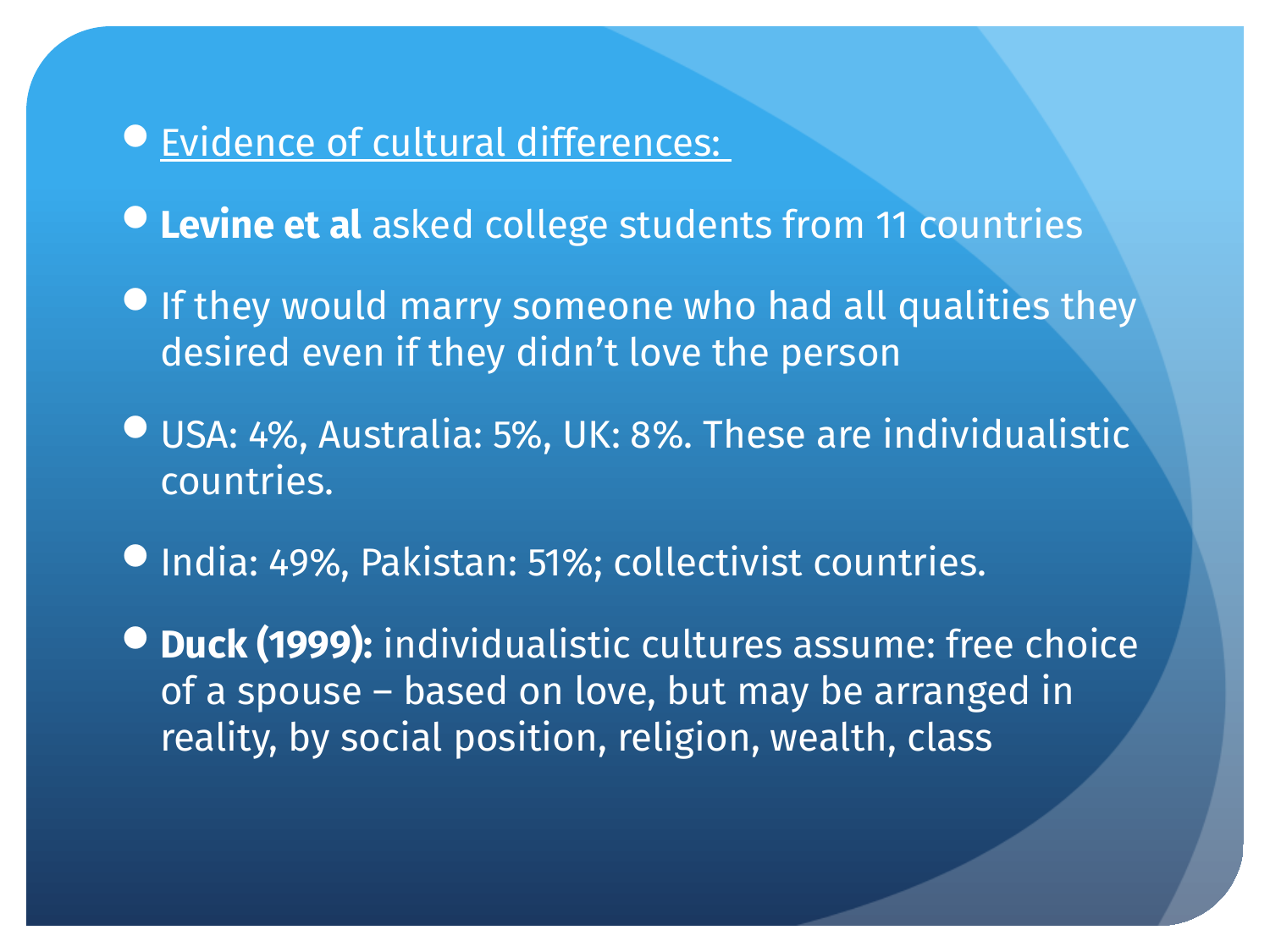

Evidence of cultural differences:
Levine et al asked college students from 11 countries
If they would marry someone who had all qualities they desired even if they didn’t love the person
USA: 4%, Australia: 5%, UK: 8%. These are individualistic countries.
India: 49%, Pakistan: 51%; collectivist countries.
Duck (1999): individualistic cultures assume: free choice of a spouse – based on love, but may be arranged in reality, by social position, religion, wealth, class